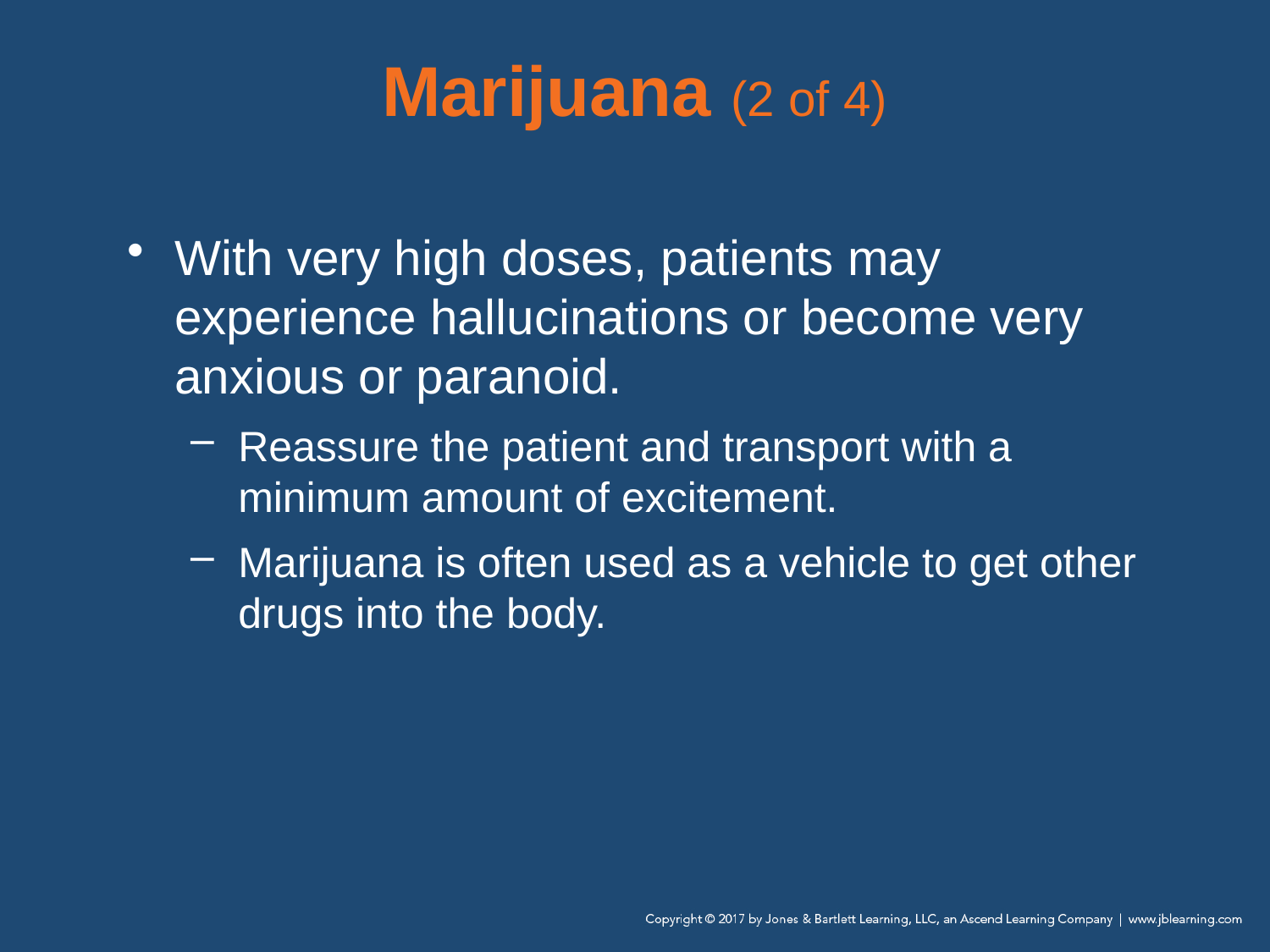

# Marijuana (2 of 4)
With very high doses, patients may experience hallucinations or become very anxious or paranoid.
Reassure the patient and transport with a minimum amount of excitement.
Marijuana is often used as a vehicle to get other drugs into the body.